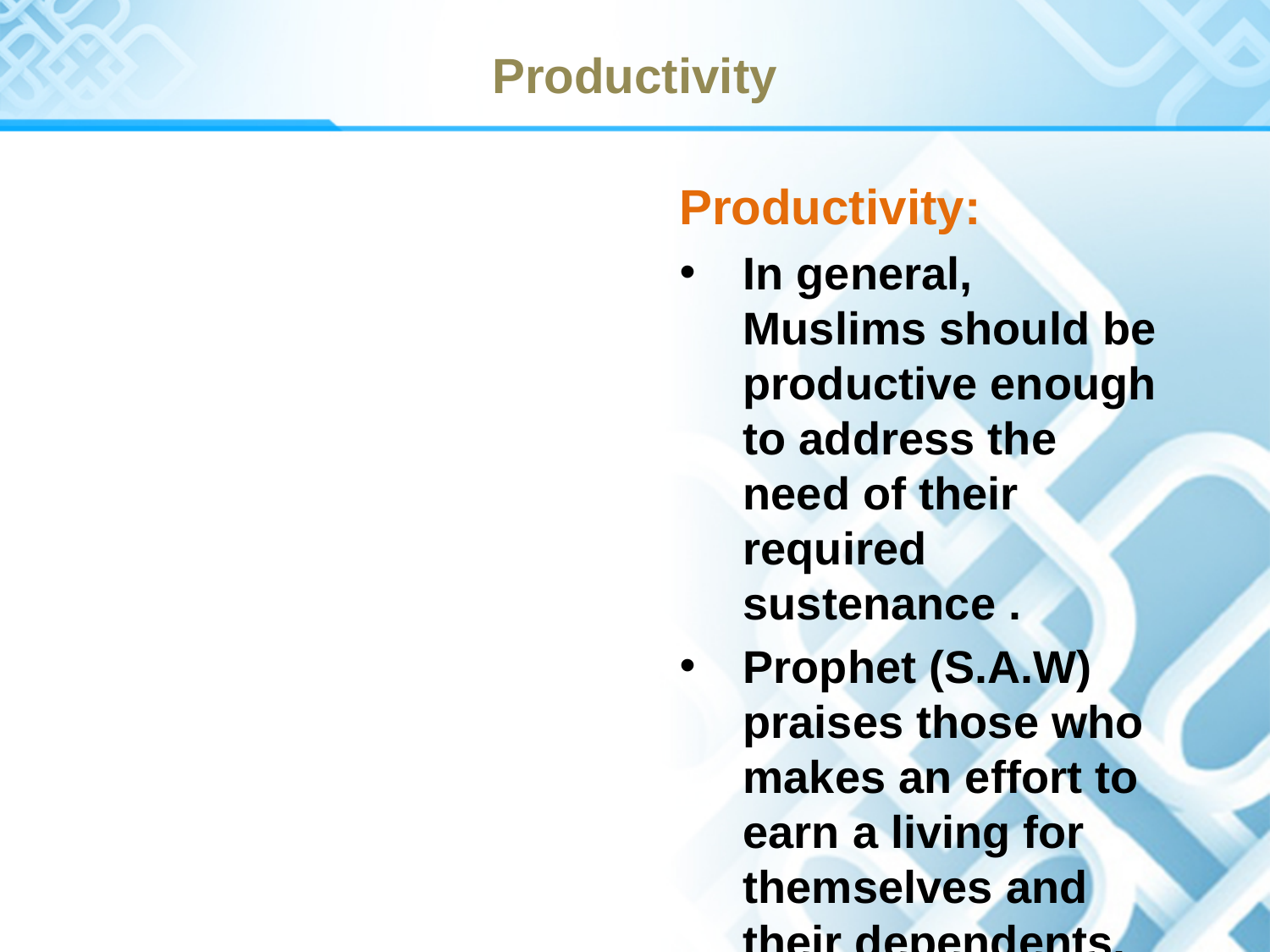

Productivity
Productivity:
In general, Muslims should be productive enough to address the need of their required sustenance .
Prophet (S.A.W) praises those who makes an effort to earn a living for themselves and their dependents.